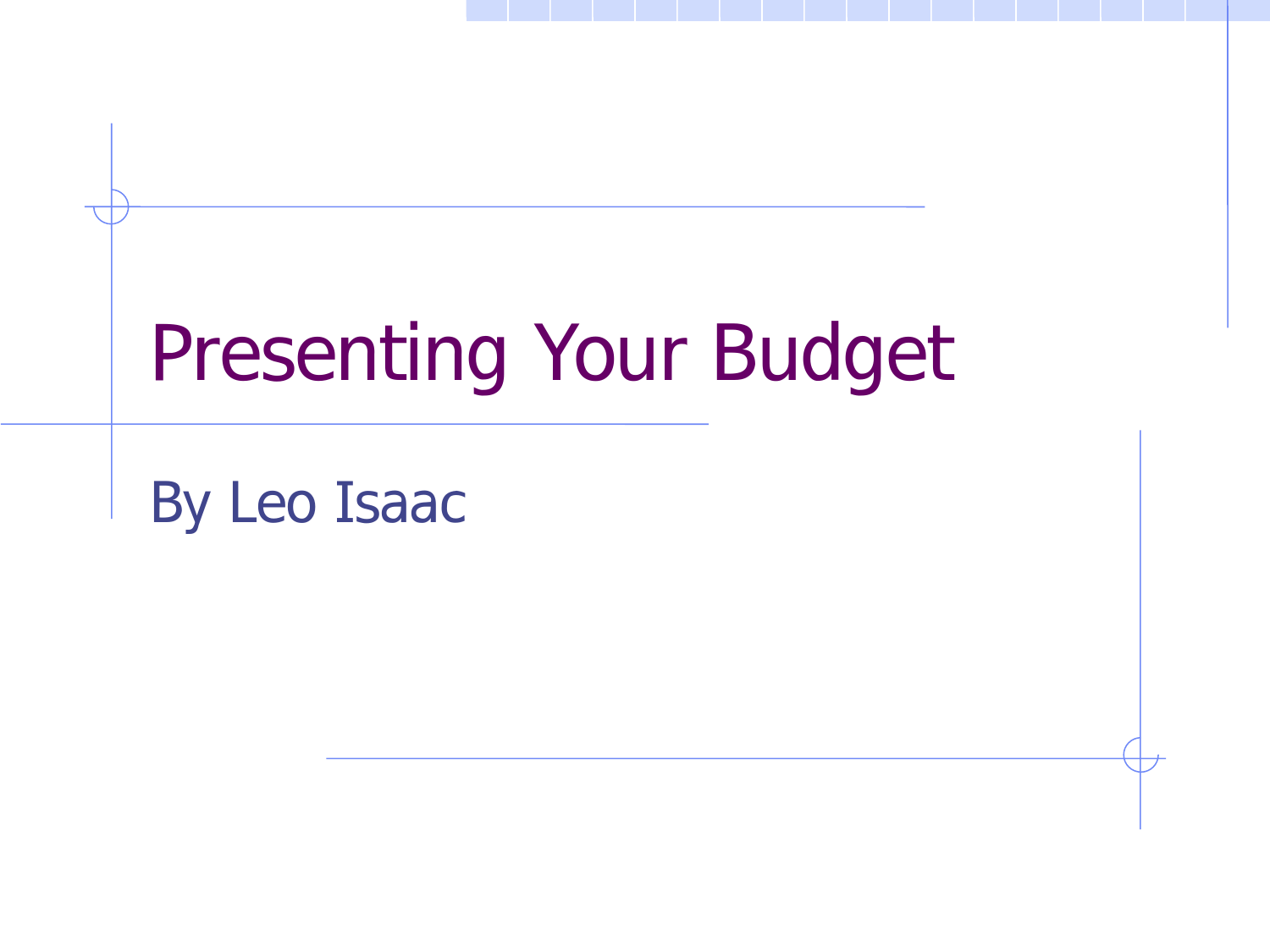

# Presenting Your Budget
By Leo Isaac